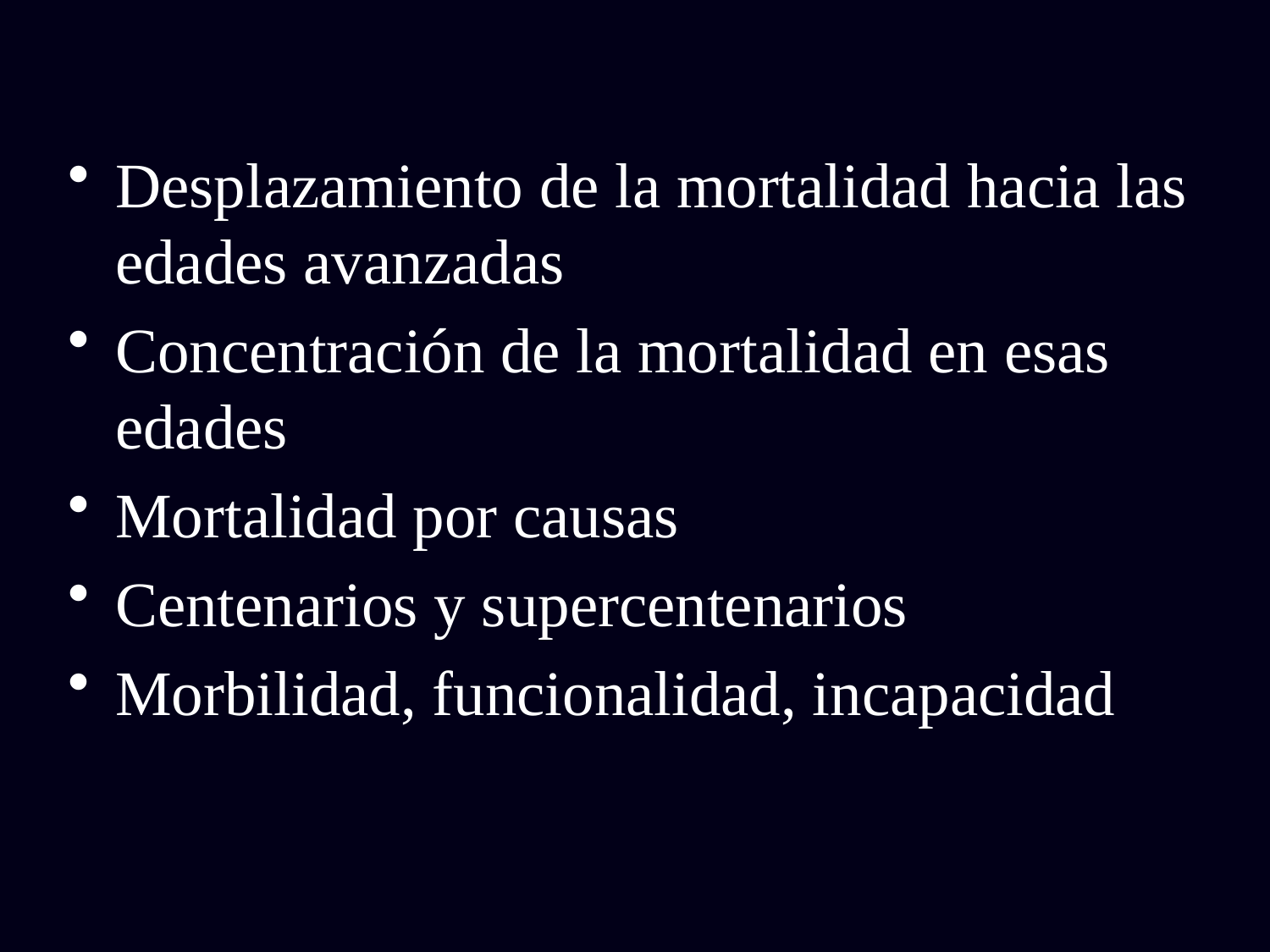

Desplazamiento de la mortalidad hacia las edades avanzadas
Concentración de la mortalidad en esas edades
Mortalidad por causas
Centenarios y supercentenarios
Morbilidad, funcionalidad, incapacidad